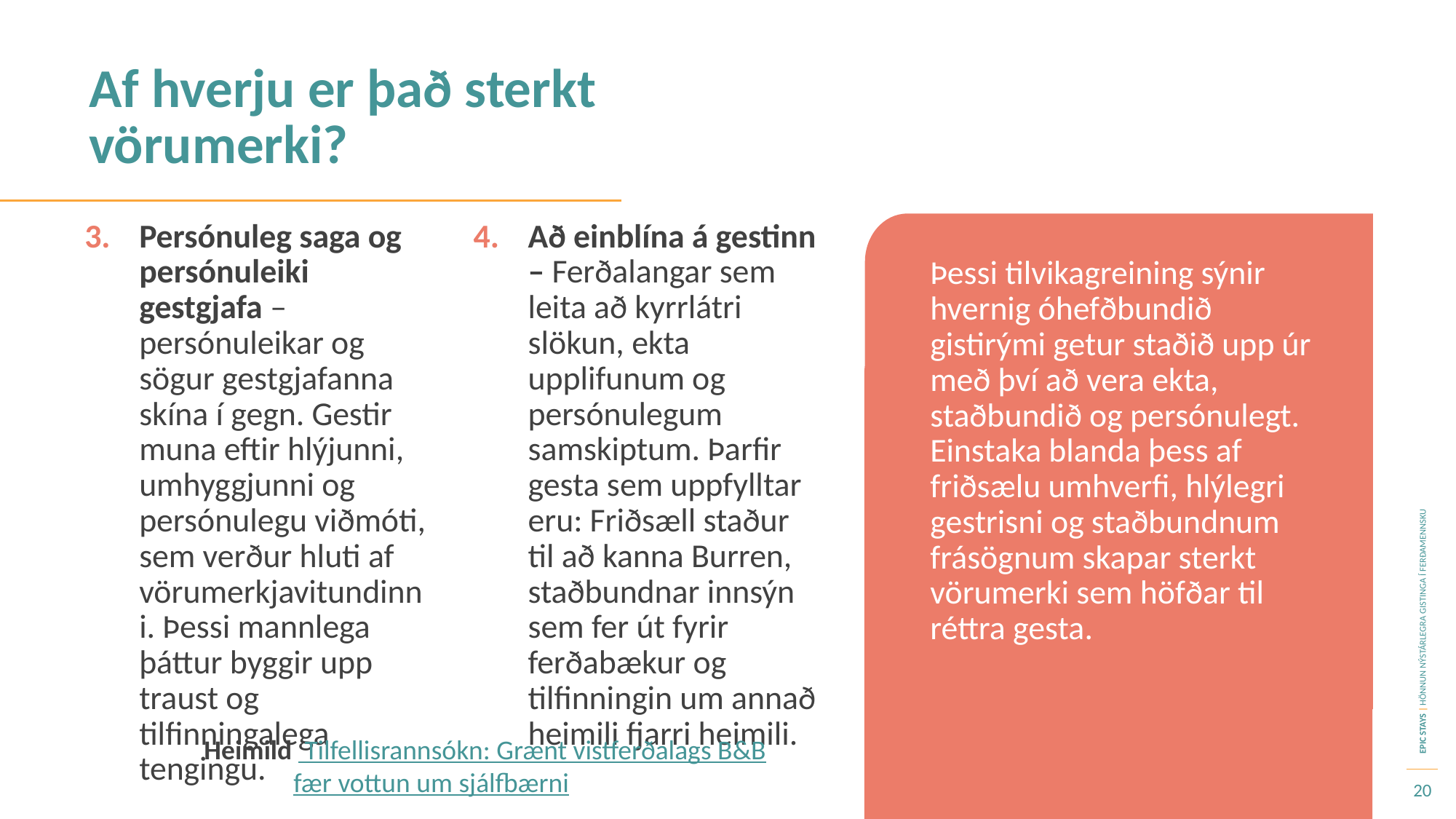

Af hverju er það sterkt vörumerki?

Persónuleg saga og persónuleiki gestgjafa – persónuleikar og sögur gestgjafanna skína í gegn. Gestir muna eftir hlýjunni, umhyggjunni og persónulegu viðmóti, sem verður hluti af vörumerkjavitundinni. Þessi mannlega þáttur byggir upp traust og tilfinningalega tengingu.
Að einblína á gestinn – Ferðalangar sem leita að kyrrlátri slökun, ekta upplifunum og persónulegum samskiptum. Þarfir gesta sem uppfylltar eru: Friðsæll staður til að kanna Burren, staðbundnar innsýn sem fer út fyrir ferðabækur og tilfinningin um annað heimili fjarri heimili.
Þessi tilvikagreining sýnir hvernig óhefðbundið gistirými getur staðið upp úr með því að vera ekta, staðbundið og persónulegt. Einstaka blanda þess af friðsælu umhverfi, hlýlegri gestrisni og staðbundnum frásögnum skapar sterkt vörumerki sem höfðar til réttra gesta.

Heimild  Tilfellisrannsókn: Grænt vistferðalags B&B
fær vottun um sjálfbærni
20